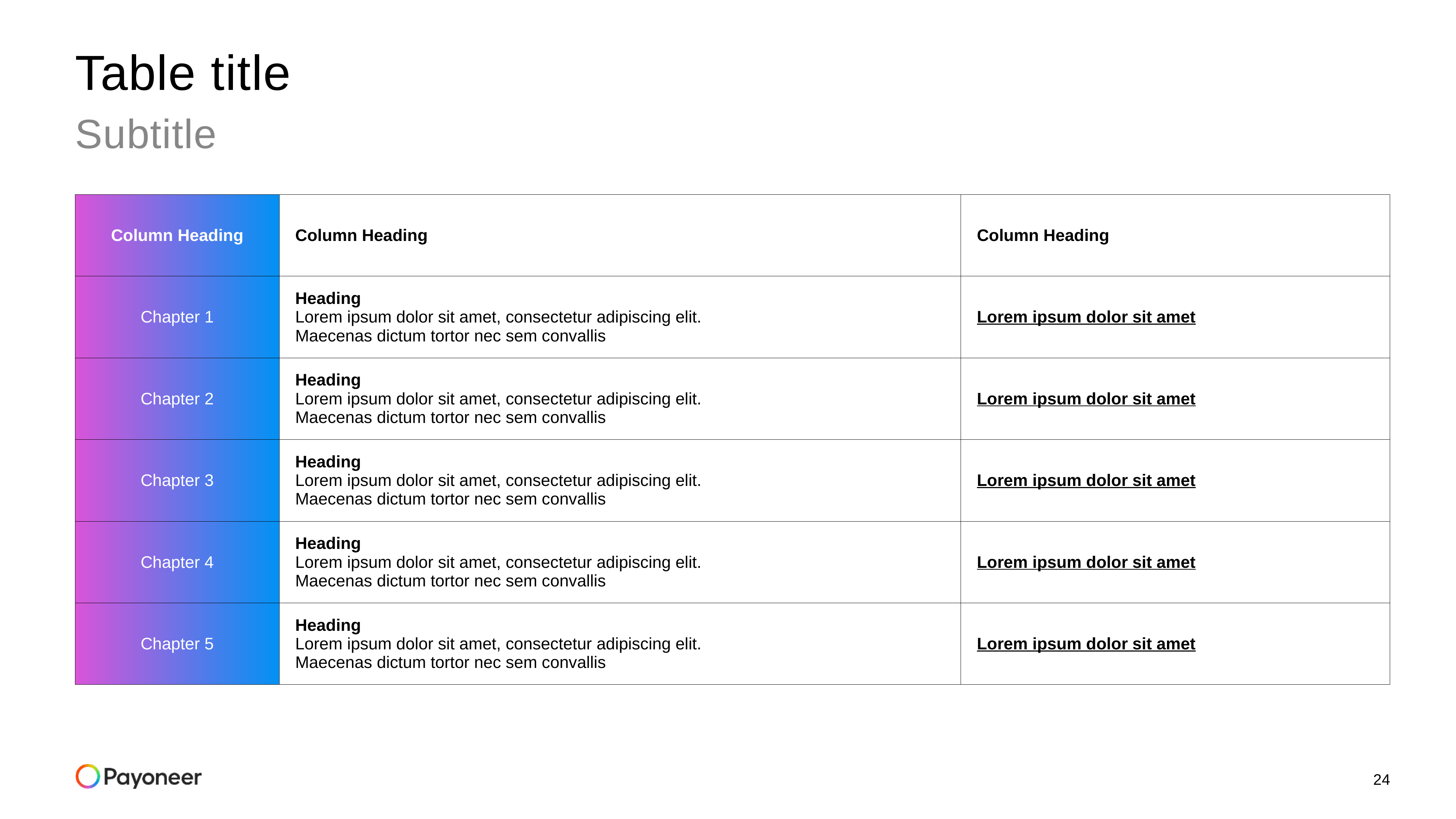

# Table title
Subtitle
| Column Heading | Column Heading | Column Heading |
| --- | --- | --- |
| Chapter 1 | Heading Lorem ipsum dolor sit amet, consectetur adipiscing elit. Maecenas dictum tortor nec sem convallis | Lorem ipsum dolor sit amet |
| Chapter 2 | Heading Lorem ipsum dolor sit amet, consectetur adipiscing elit. Maecenas dictum tortor nec sem convallis | Lorem ipsum dolor sit amet |
| Chapter 3 | Heading Lorem ipsum dolor sit amet, consectetur adipiscing elit. Maecenas dictum tortor nec sem convallis | Lorem ipsum dolor sit amet |
| Chapter 4 | Heading Lorem ipsum dolor sit amet, consectetur adipiscing elit. Maecenas dictum tortor nec sem convallis | Lorem ipsum dolor sit amet |
| Chapter 5 | Heading Lorem ipsum dolor sit amet, consectetur adipiscing elit. Maecenas dictum tortor nec sem convallis | Lorem ipsum dolor sit amet |
24